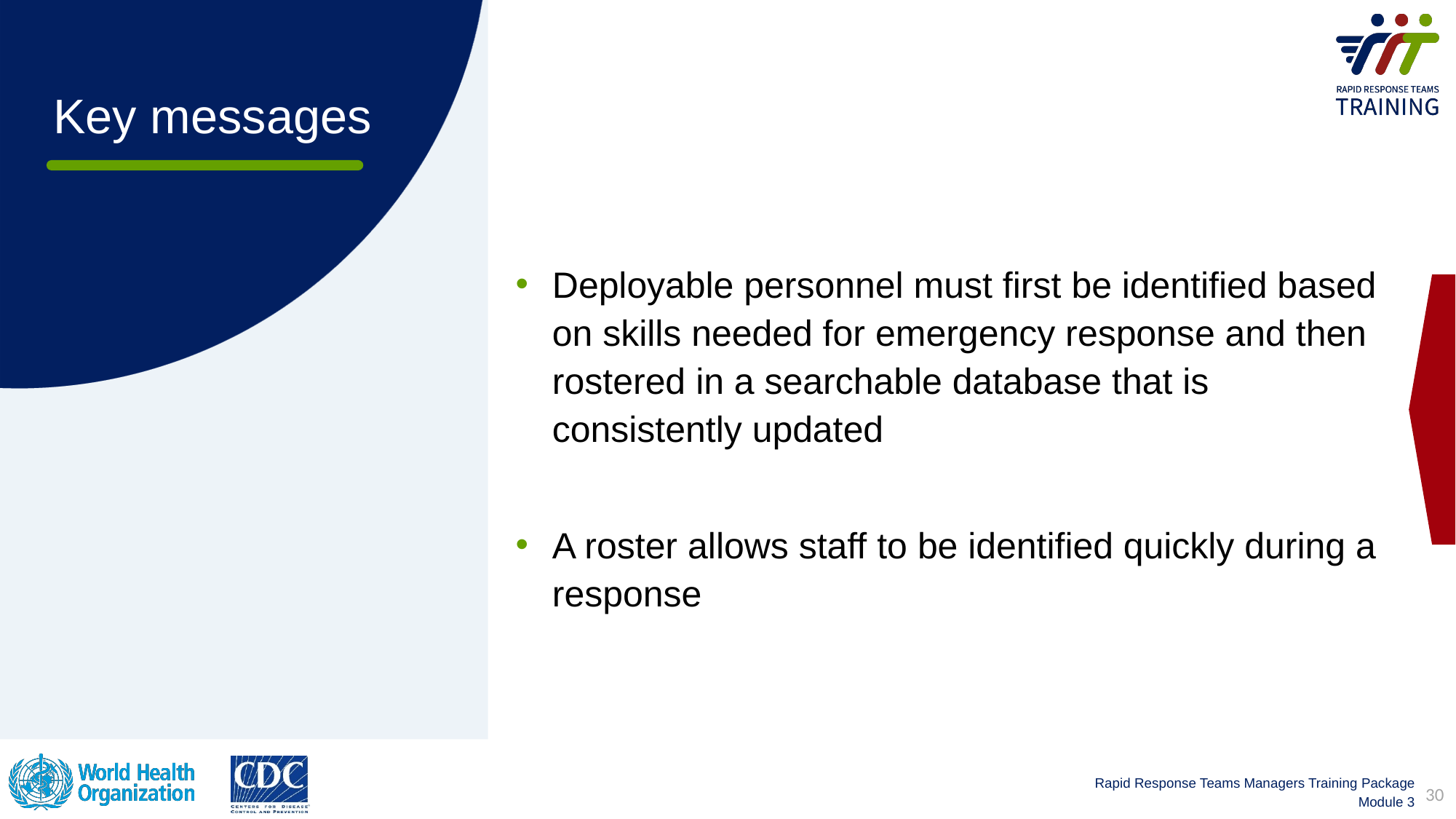

Deployable personnel must first be identified based on skills needed for emergency response and then rostered in a searchable database that is consistently updated

A roster allows staff to be identified quickly during a response

30